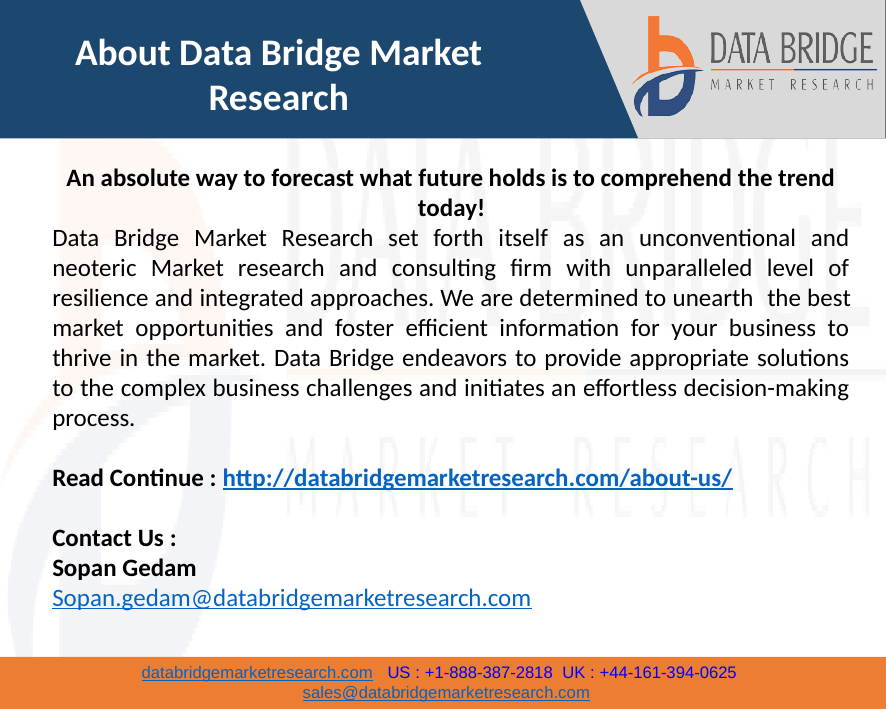

About Data Bridge Market Research
An absolute way to forecast what future holds is to comprehend the trend today!
Data Bridge Market Research set forth itself as an unconventional and neoteric Market research and consulting firm with unparalleled level of resilience and integrated approaches. We are determined to unearth  the best market opportunities and foster efficient information for your business to thrive in the market. Data Bridge endeavors to provide appropriate solutions to the complex business challenges and initiates an effortless decision-making process.

Read Continue : http://databridgemarketresearch.com/about-us/

Contact Us :
Sopan Gedam
Sopan.gedam@databridgemarketresearch.com

9